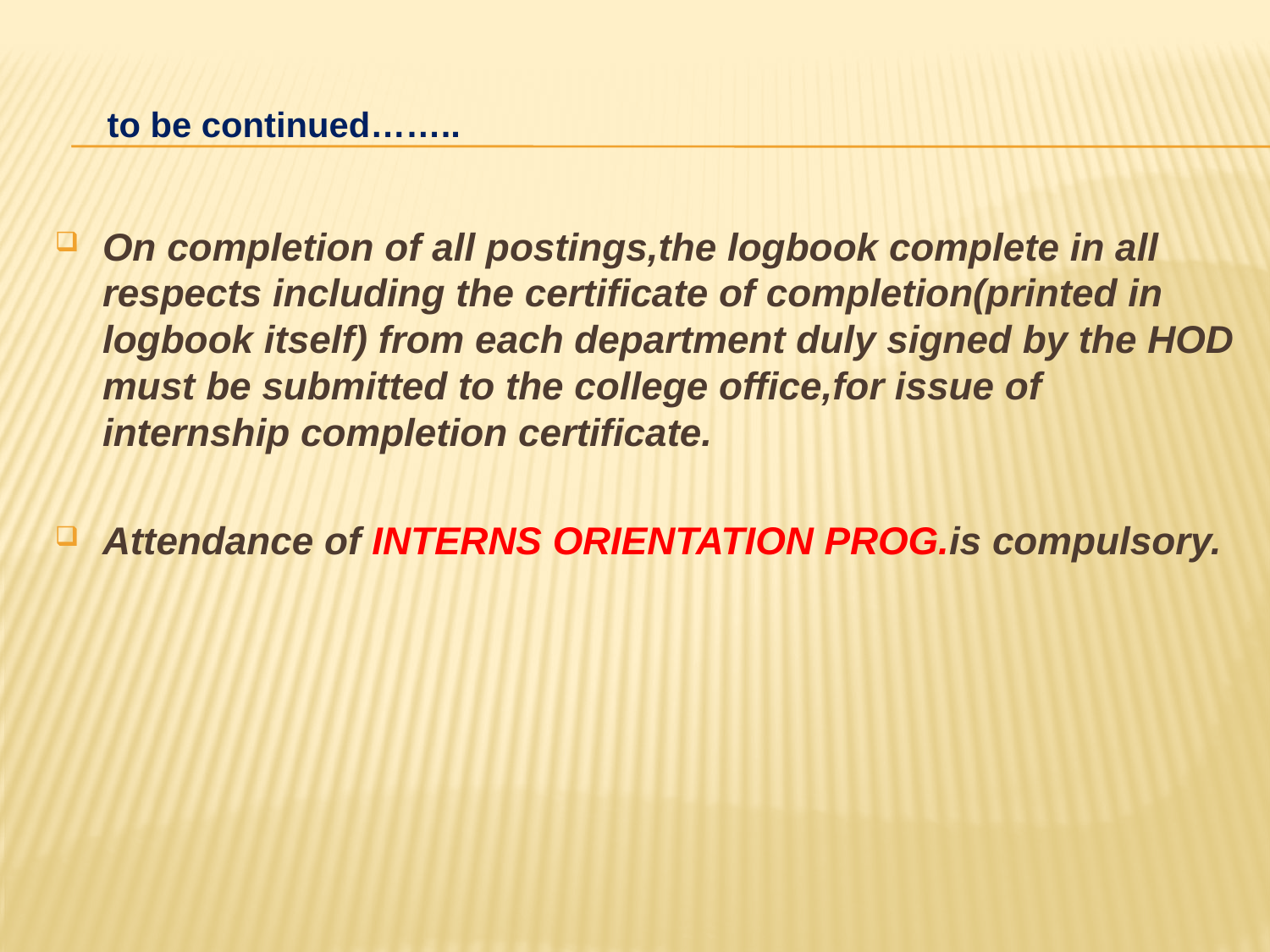

to be continued……..
On completion of all postings,the logbook complete in all respects including the certificate of completion(printed in logbook itself) from each department duly signed by the HOD must be submitted to the college office,for issue of internship completion certificate.

Attendance of INTERNS ORIENTATION PROG.is compulsory.